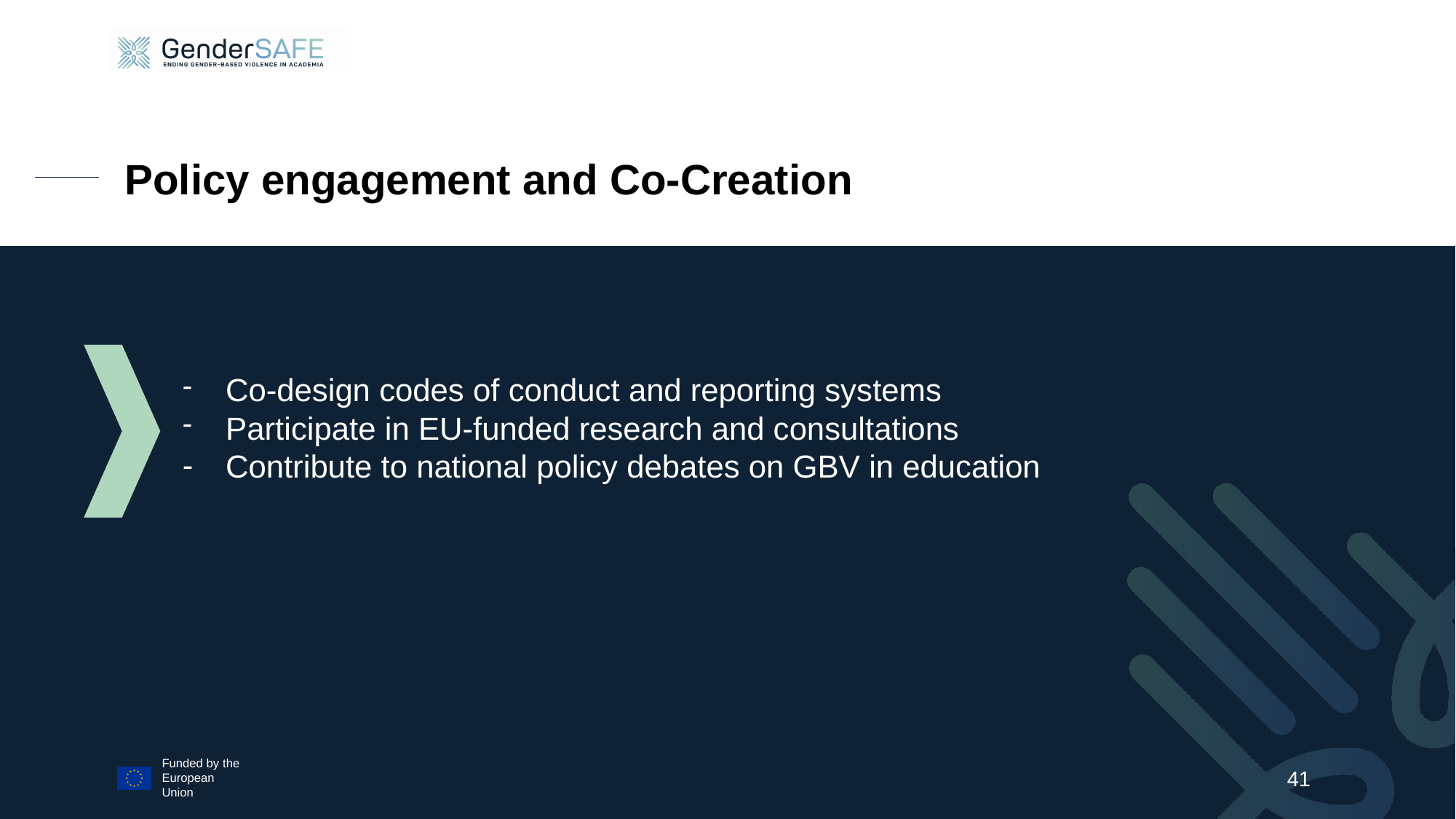

# Policy engagement and Co-Creation

Co-design codes of conduct and reporting systems
Participate in EU-funded research and consultations
Contribute to national policy debates on GBV in education